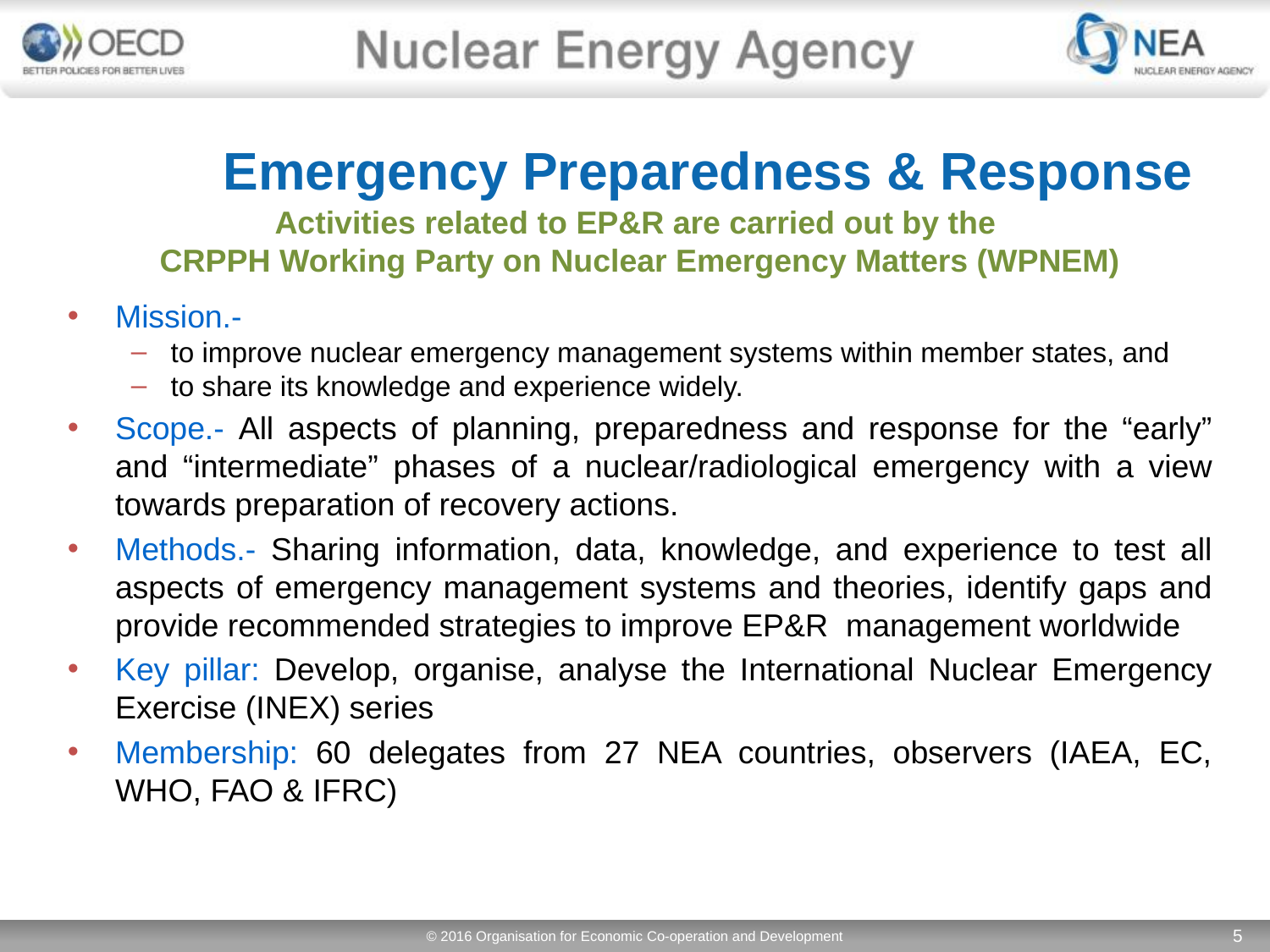

# Emergency Preparedness & Response
Activities related to EP&R are carried out by the
CRPPH Working Party on Nuclear Emergency Matters (WPNEM)
Mission.-
to improve nuclear emergency management systems within member states, and
to share its knowledge and experience widely.
Scope.- All aspects of planning, preparedness and response for the “early” and “intermediate” phases of a nuclear/radiological emergency with a view towards preparation of recovery actions.
Methods.- Sharing information, data, knowledge, and experience to test all aspects of emergency management systems and theories, identify gaps and provide recommended strategies to improve EP&R  management worldwide
Key pillar: Develop, organise, analyse the International Nuclear Emergency Exercise (INEX) series
Membership: 60 delegates from 27 NEA countries, observers (IAEA, EC, WHO, FAO & IFRC)